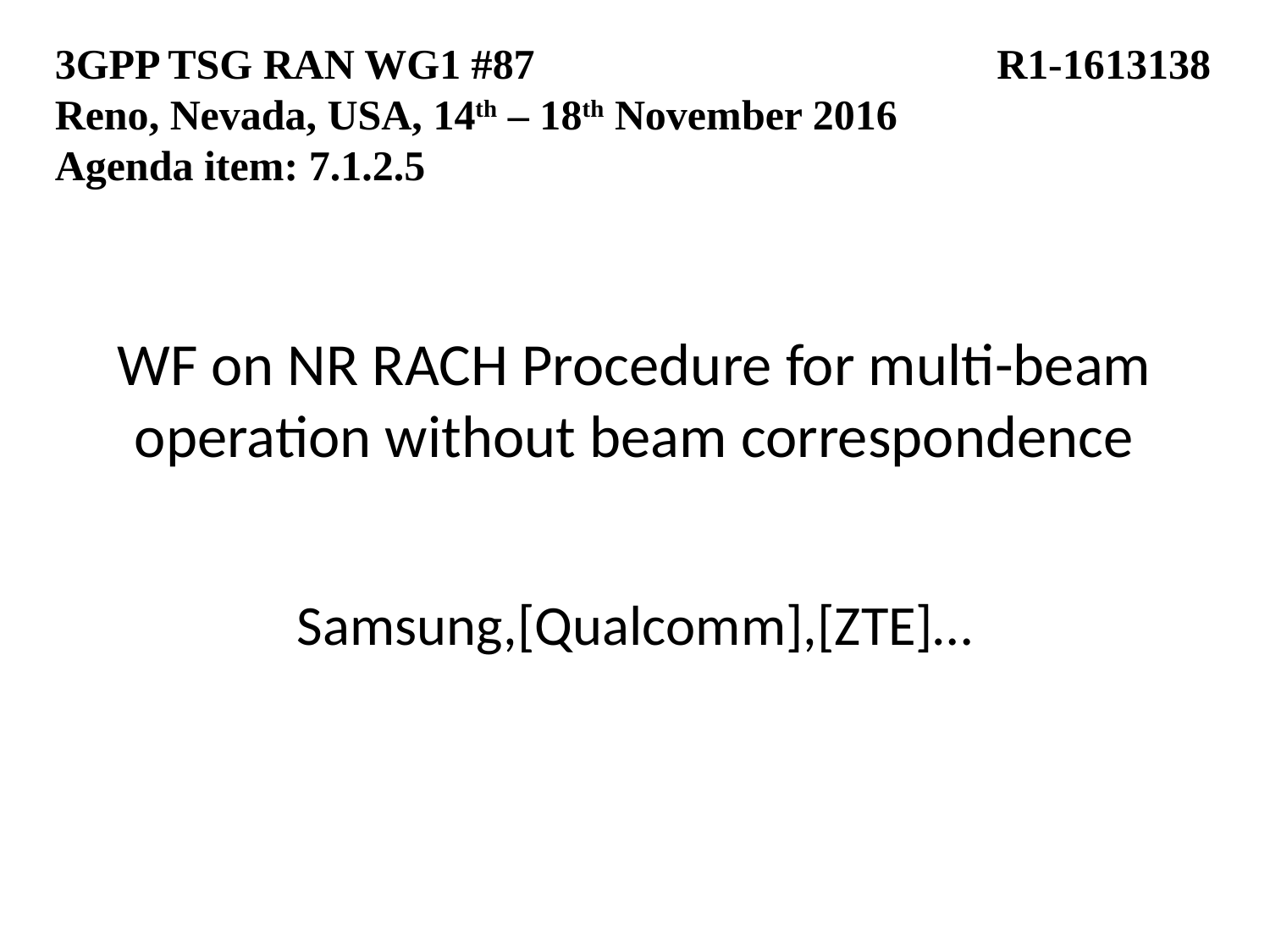

3GPP TSG RAN WG1 #87			                 R1-1613138
Reno, Nevada, USA, 14th – 18th November 2016
Agenda item: 7.1.2.5
# WF on NR RACH Procedure for multi-beam operation without beam correspondence
Samsung,[Qualcomm],[ZTE]…